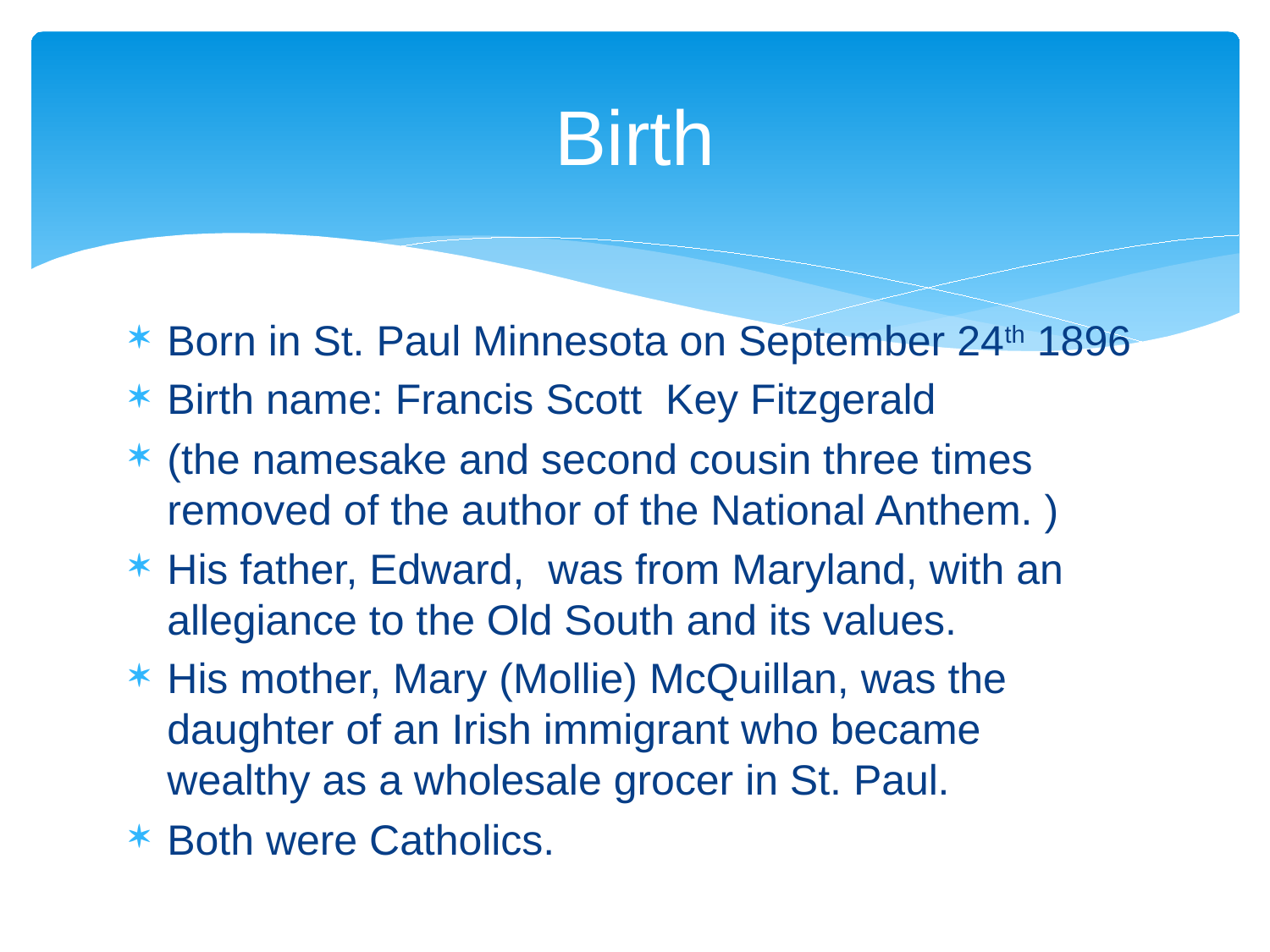

# Birth
Born in St. Paul Minnesota on September 24th 1896
Birth name: Francis Scott  Key Fitzgerald
(the namesake and second cousin three times removed of the author of the National Anthem. )
His father, Edward,  was from Maryland, with an allegiance to the Old South and its values.
His mother, Mary (Mollie) McQuillan, was the daughter of an Irish immigrant who became wealthy as a wholesale grocer in St. Paul.
Both were Catholics.